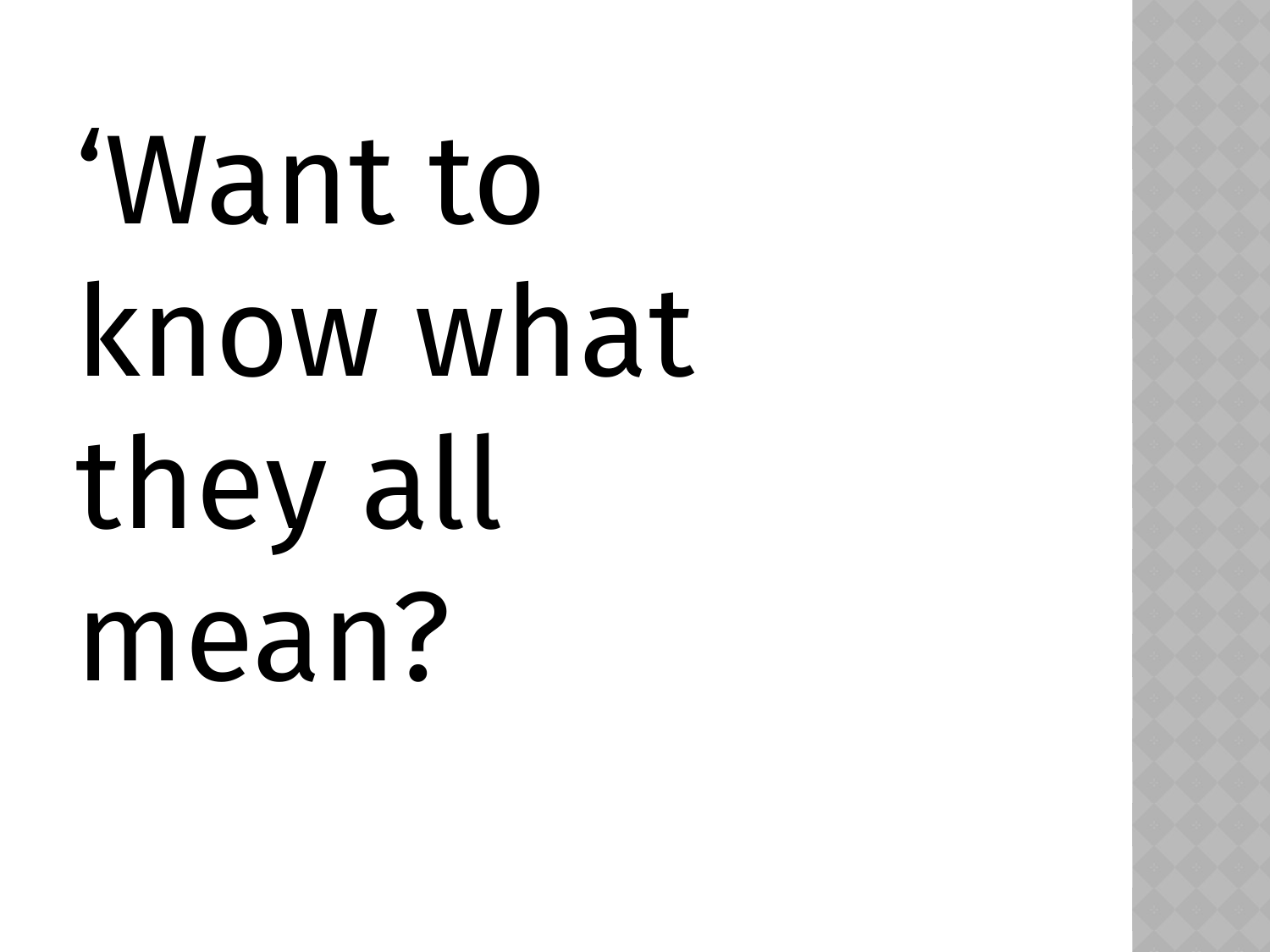

‘Want to know what they all mean?